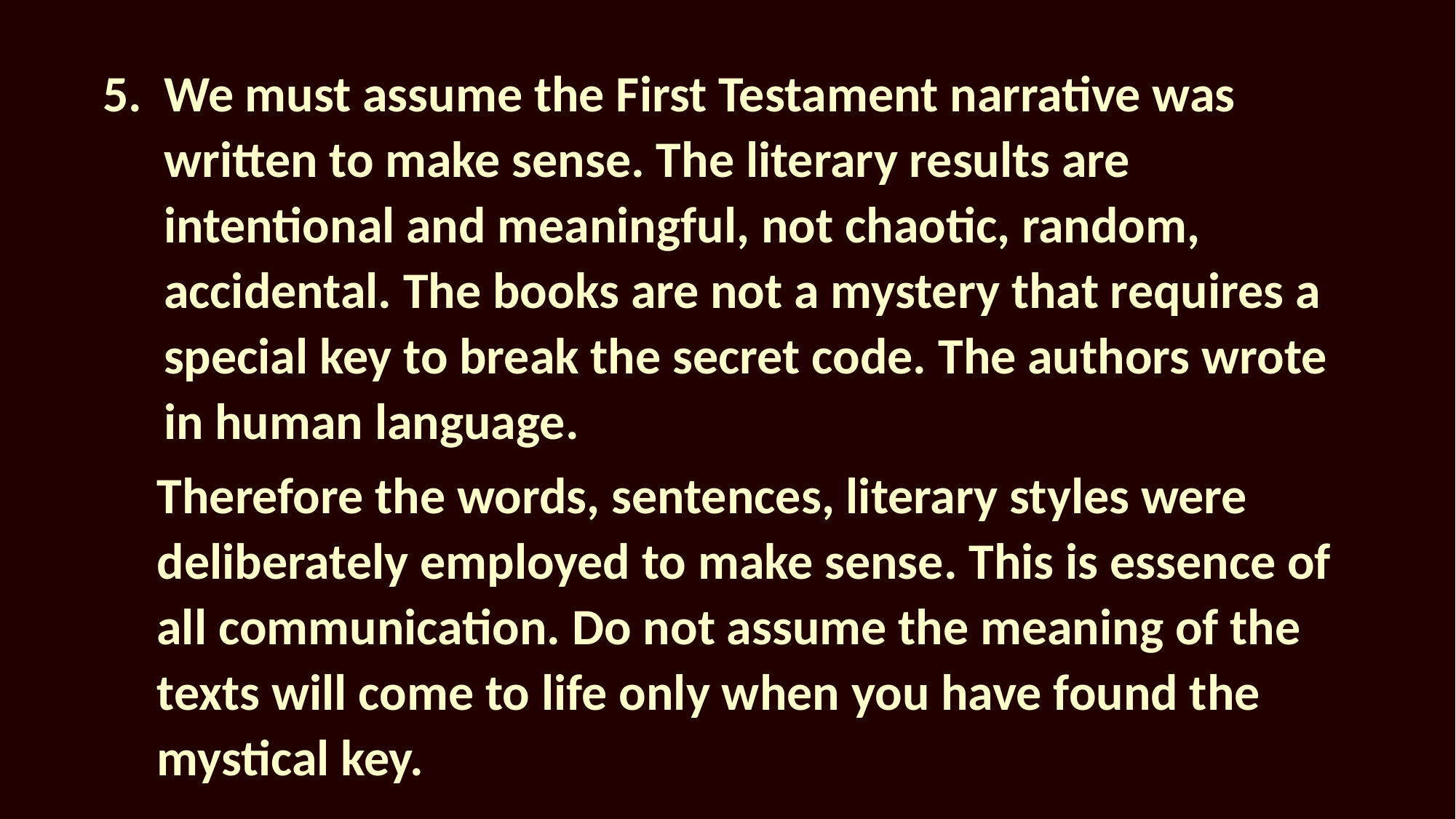

We must assume the First Testament narrative was written to make sense. The literary results are intentional and meaningful, not chaotic, random, accidental. The books are not a mystery that requires a special key to break the secret code. The authors wrote in human language.
Therefore the words, sentences, literary styles were deliberately employed to make sense. This is essence of all communication. Do not assume the meaning of the texts will come to life only when you have found the mystical key.